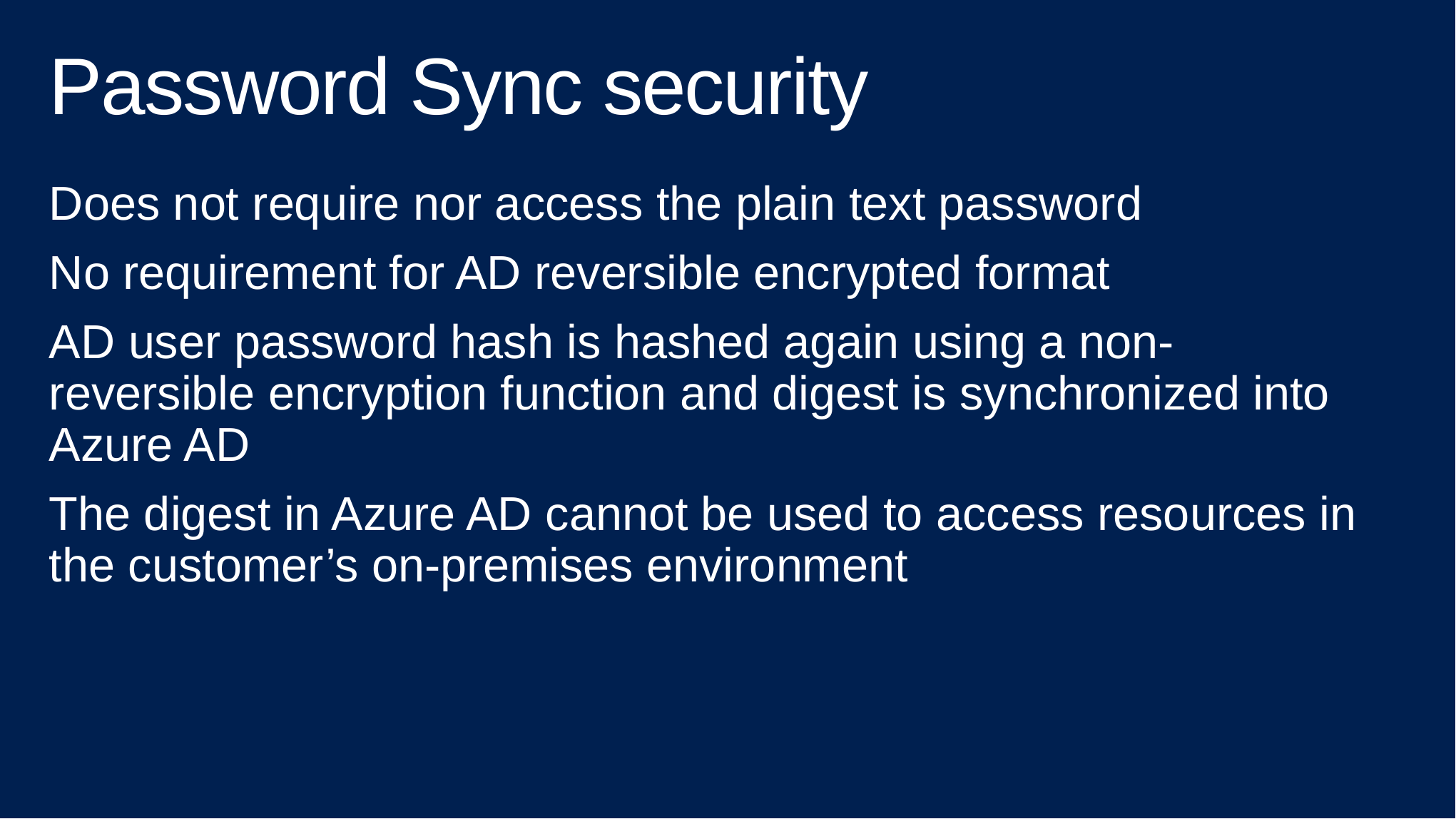

# Password Sync security
Does not require nor access the plain text password
No requirement for AD reversible encrypted format
AD user password hash is hashed again using a non-reversible encryption function and digest is synchronized into Azure AD
The digest in Azure AD cannot be used to access resources in the customer’s on-premises environment